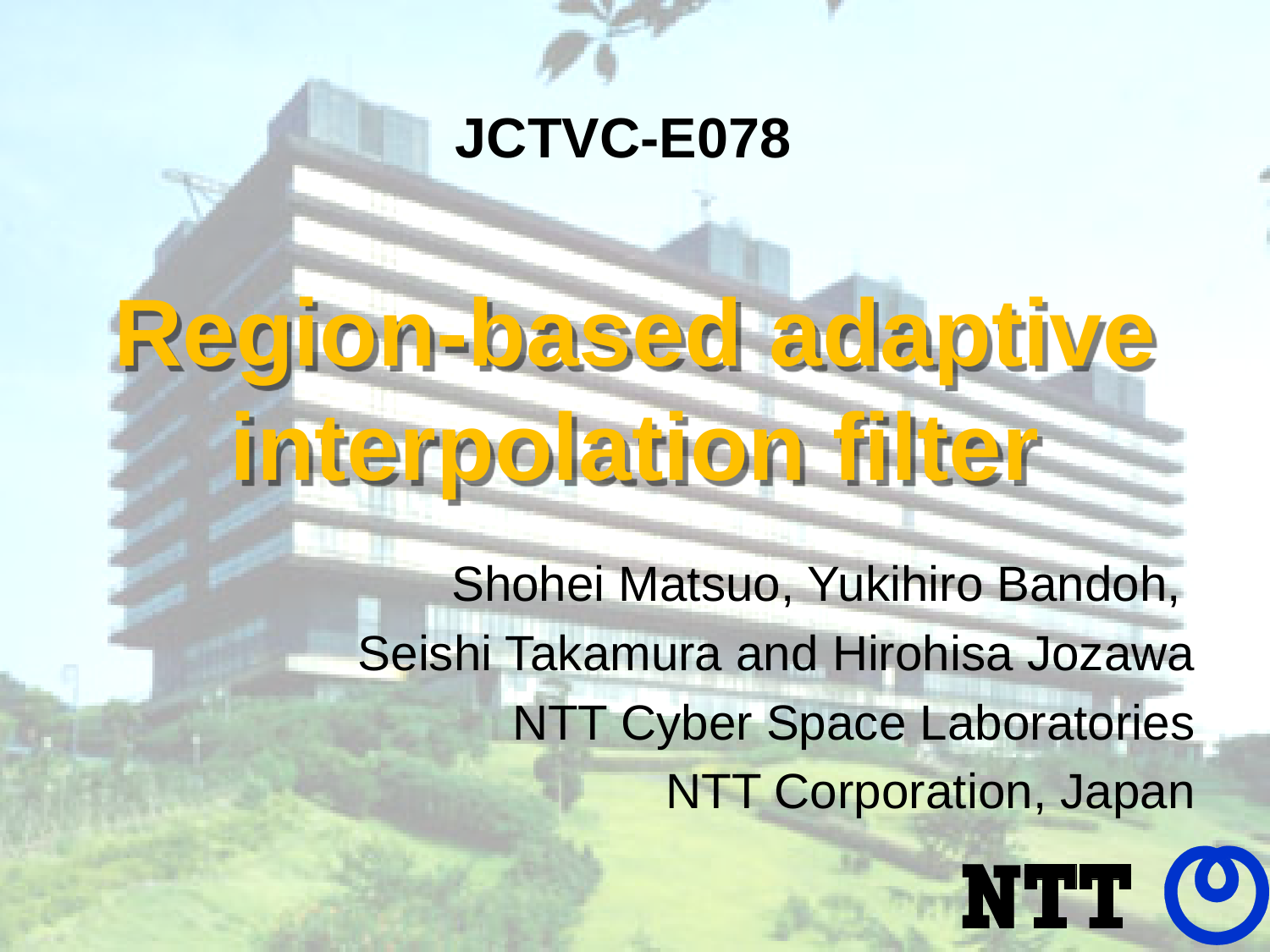

JCTVC-E078
Region-based adaptive interpolation filter
Shohei Matsuo, Yukihiro Bandoh,
Seishi Takamura and Hirohisa Jozawa
NTT Cyber Space Laboratories
NTT Corporation, Japan